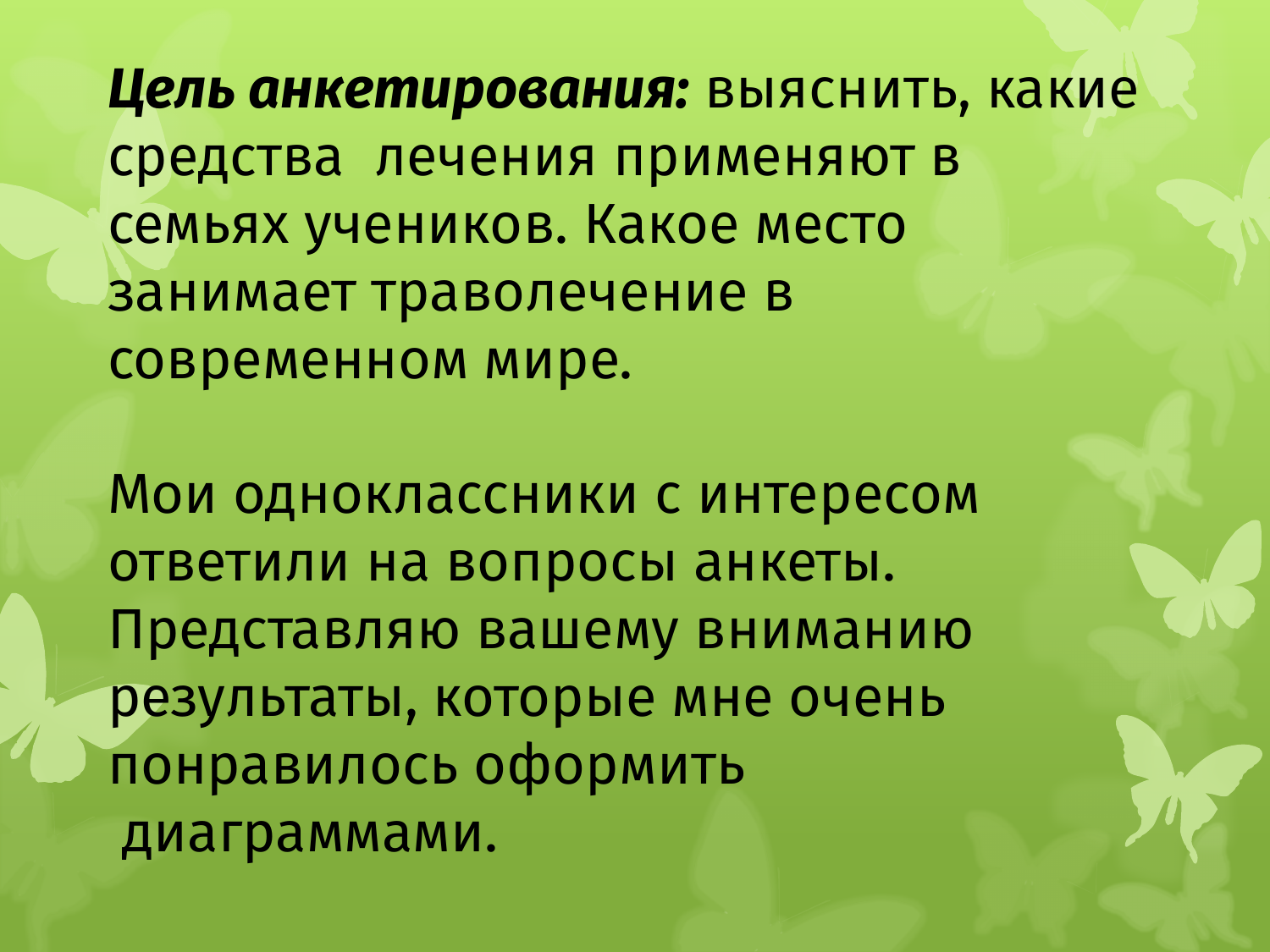

# Цель анкетирования: выяснить, какие средства  лечения применяют в семьях учеников. Какое место занимает траволечение в современном мире. Мои одноклассники с интересом  ответили на вопросы анкеты. Представляю вашему вниманию результаты, которые мне очень понравилось оформить диаграммами.